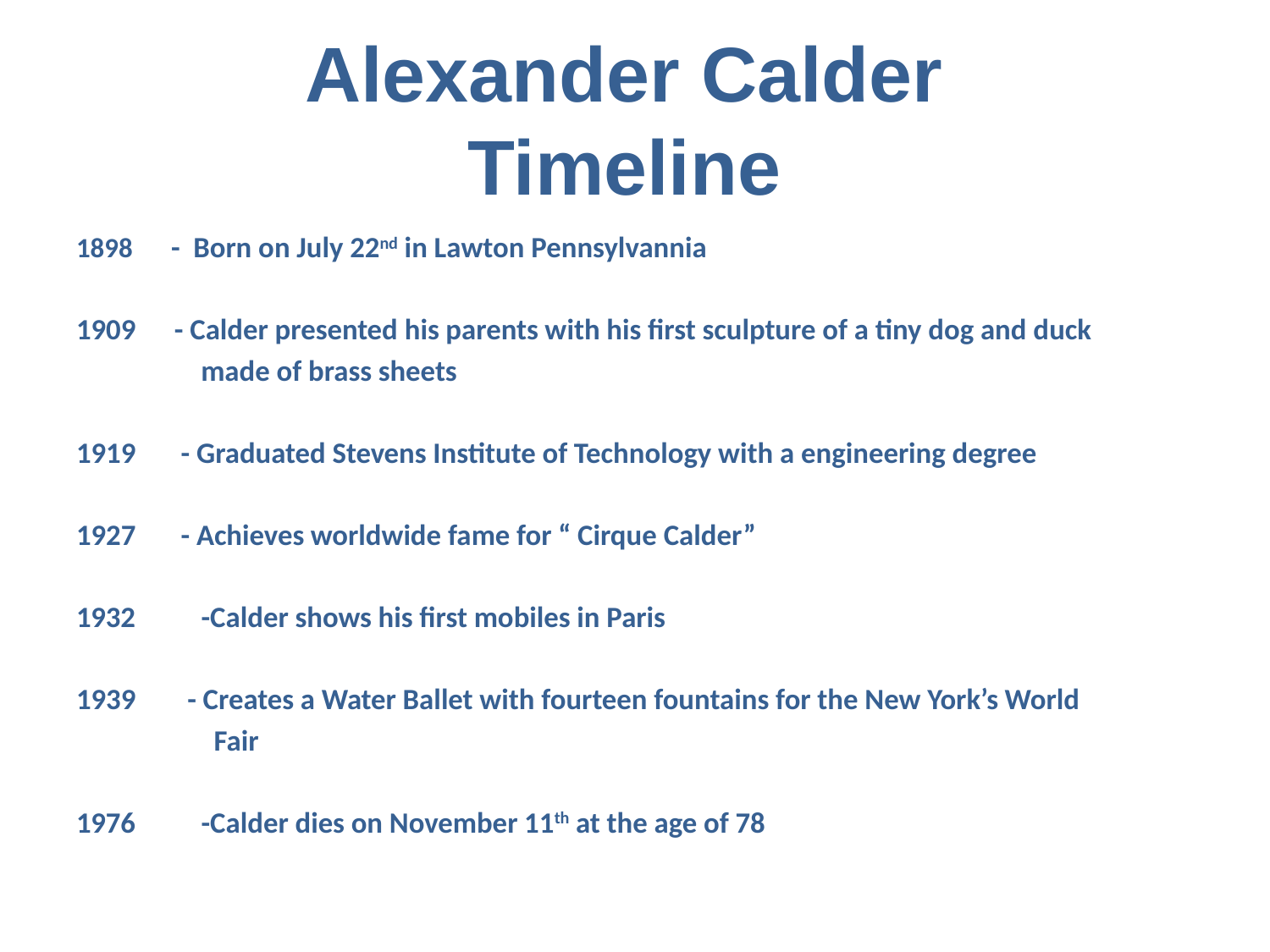

# Alexander Calder Timeline
1898      -  Born on July 22nd in Lawton Pennsylvannia

       - Calder presented his parents with his first sculpture of a tiny dog and duck
                   made of brass sheets

        - Graduated Stevens Institute of Technology with a engineering degree

        - Achieves worldwide fame for “ Cirque Calder”

1932          -Calder shows his first mobiles in Paris

         - Creates a Water Ballet with fourteen fountains for the New York’s World
                     Fair

1976          -Calder dies on November 11th at the age of 78